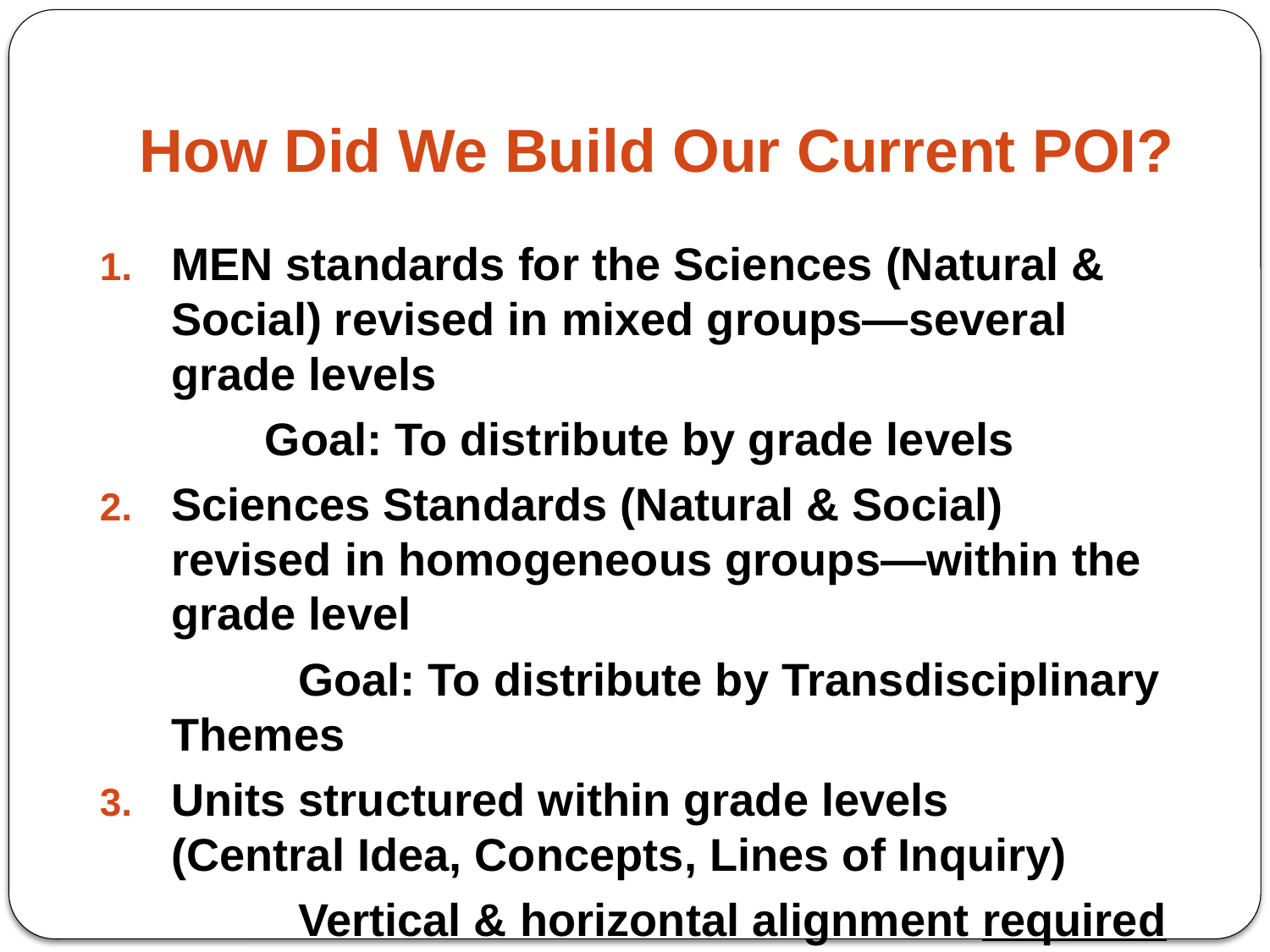

# How Did We Build Our Current POI?
MEN standards for the Sciences (Natural & Social) revised in mixed groups—several grade levels
		Goal: To distribute by grade levels
Sciences Standards (Natural & Social) revised in homogeneous groups—within the grade level
		Goal: To distribute by Transdisciplinary Themes
Units structured within grade levels             (Central Idea, Concepts, Lines of Inquiry)
		Vertical & horizontal alignment required